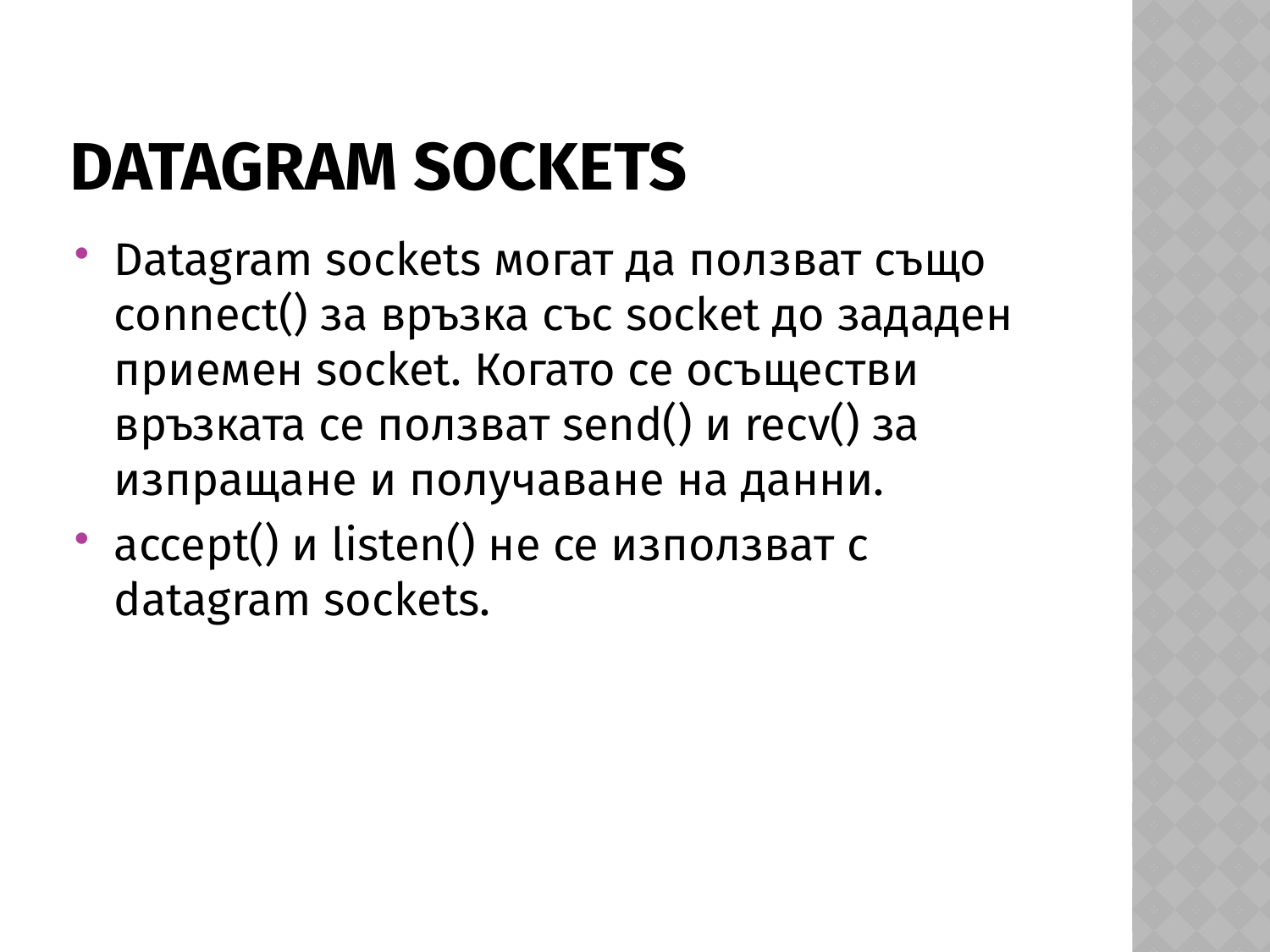

# Datagram sockets
Datagram sockets могат да ползват също connect() за връзка със socket до зададен приемен socket. Когато се осъществи връзката се ползват send() и recv() за изпращане и получаване на данни.
accept() и listen() не се използват с datagram sockets.